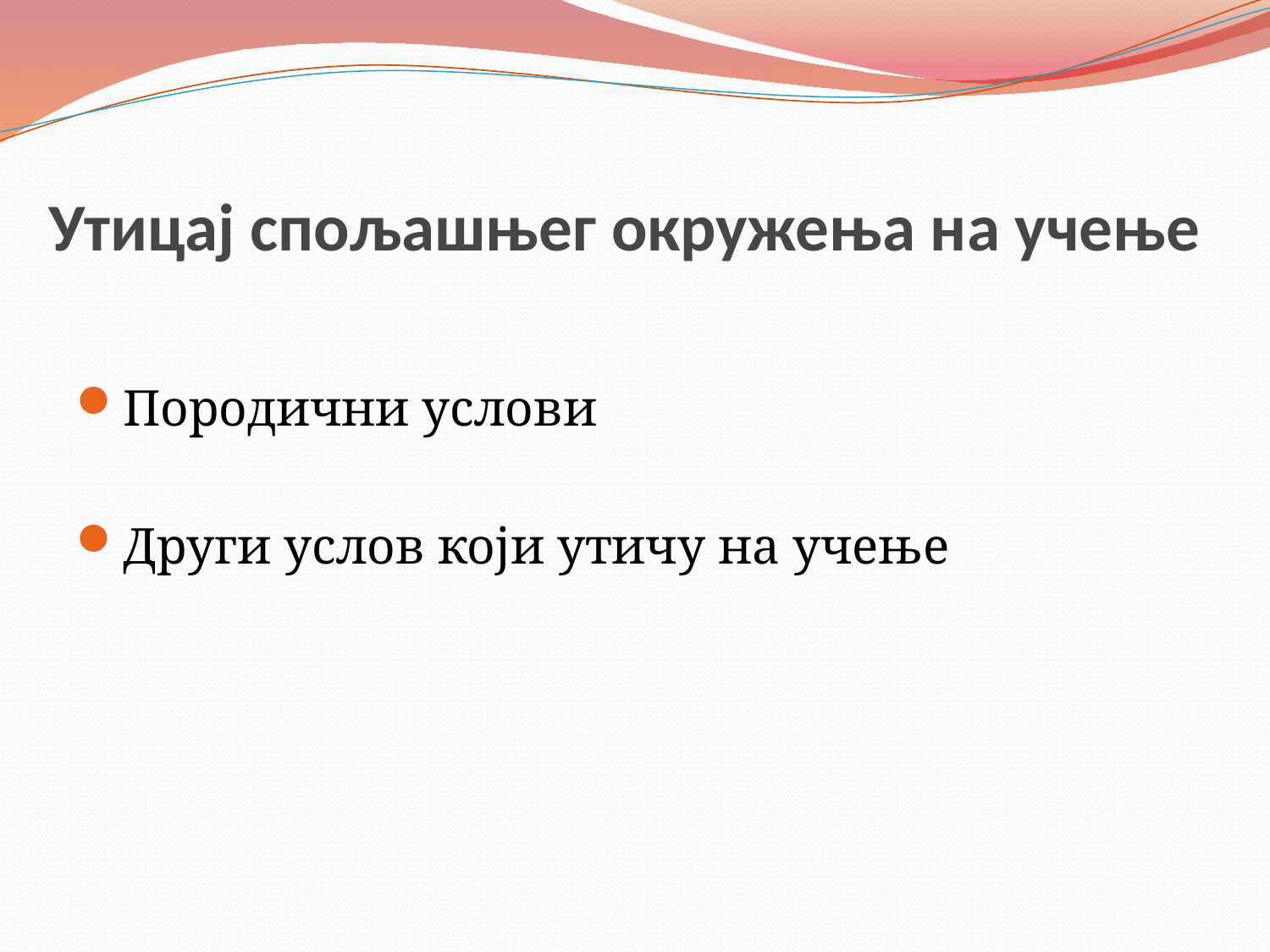

# Утицај спољашњег окружења на учење
Породични услови

Други услов који утичу на учење